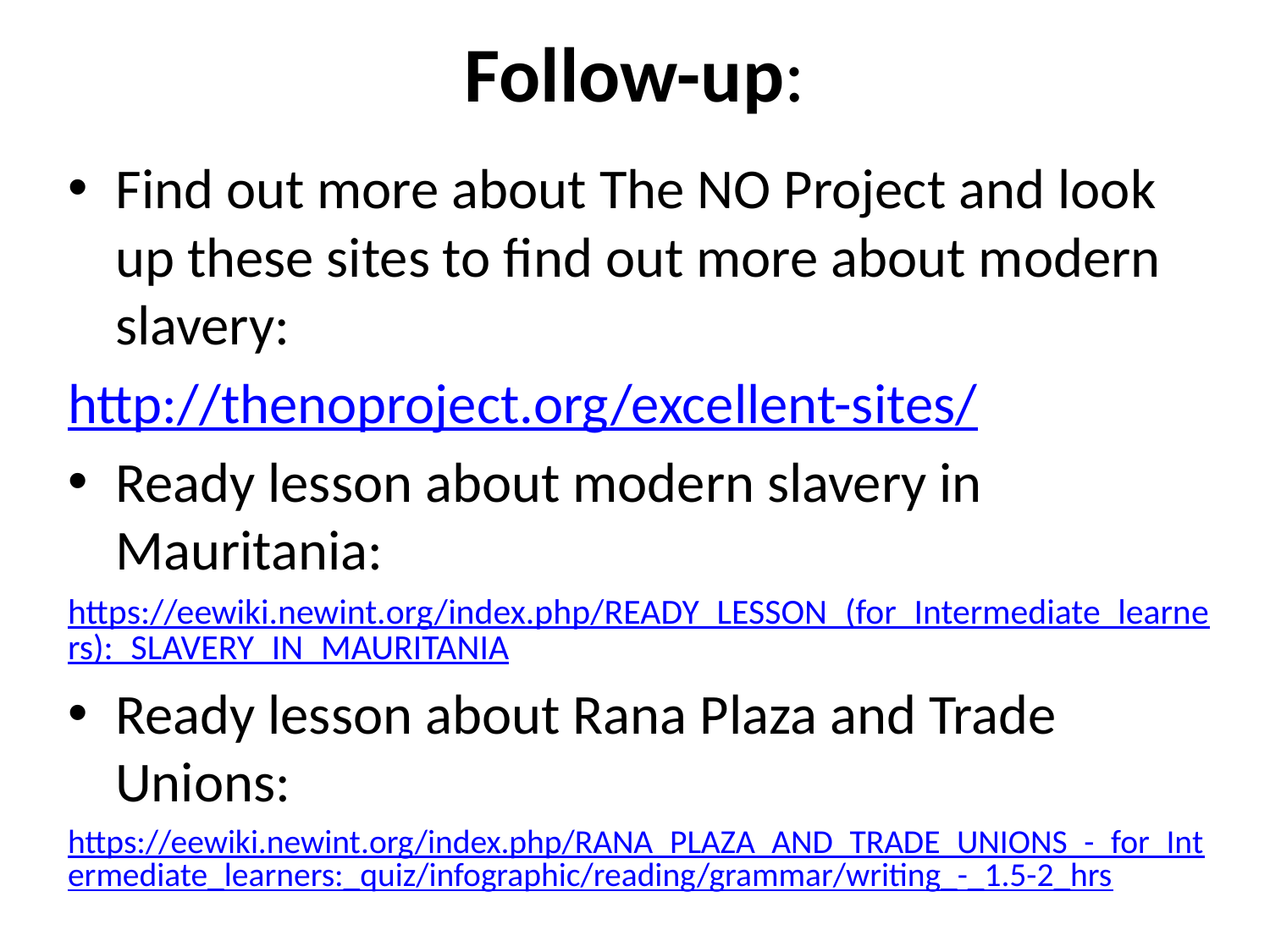

# Follow-up:
Find out more about The NO Project and look up these sites to find out more about modern slavery:
http://thenoproject.org/excellent-sites/
Ready lesson about modern slavery in Mauritania:
https://eewiki.newint.org/index.php/READY_LESSON_(for_Intermediate_learners):_SLAVERY_IN_MAURITANIA
Ready lesson about Rana Plaza and Trade Unions:
https://eewiki.newint.org/index.php/RANA_PLAZA_AND_TRADE_UNIONS_-_for_Intermediate_learners:_quiz/infographic/reading/grammar/writing_-_1.5-2_hrs